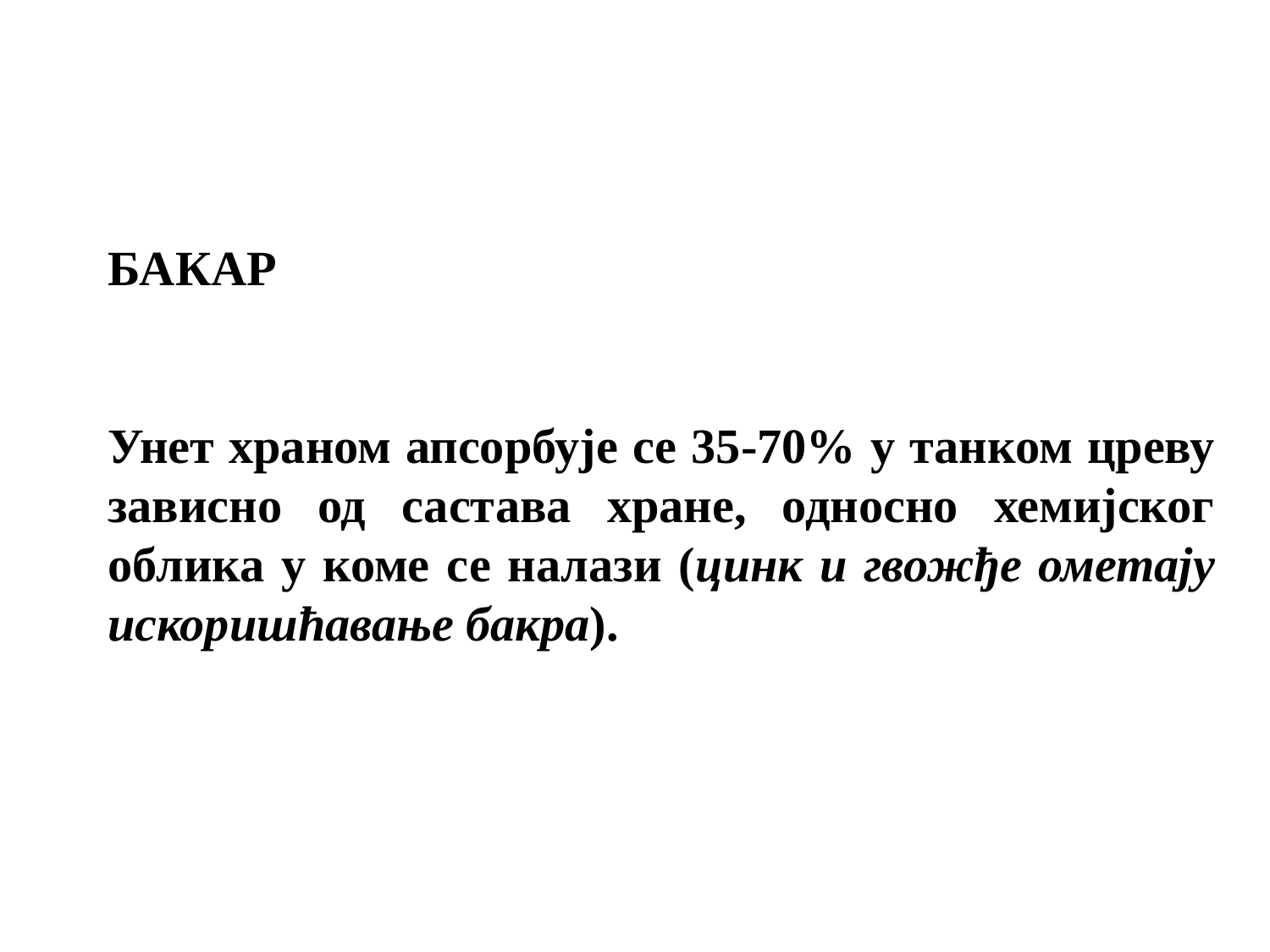

БАКАР

Унет храном апсорбује се 35-70% у танком цреву зависно од састава хране, односно хемијског облика у коме се налази (цинк и гвожђе ометају искоришћавање бакра).